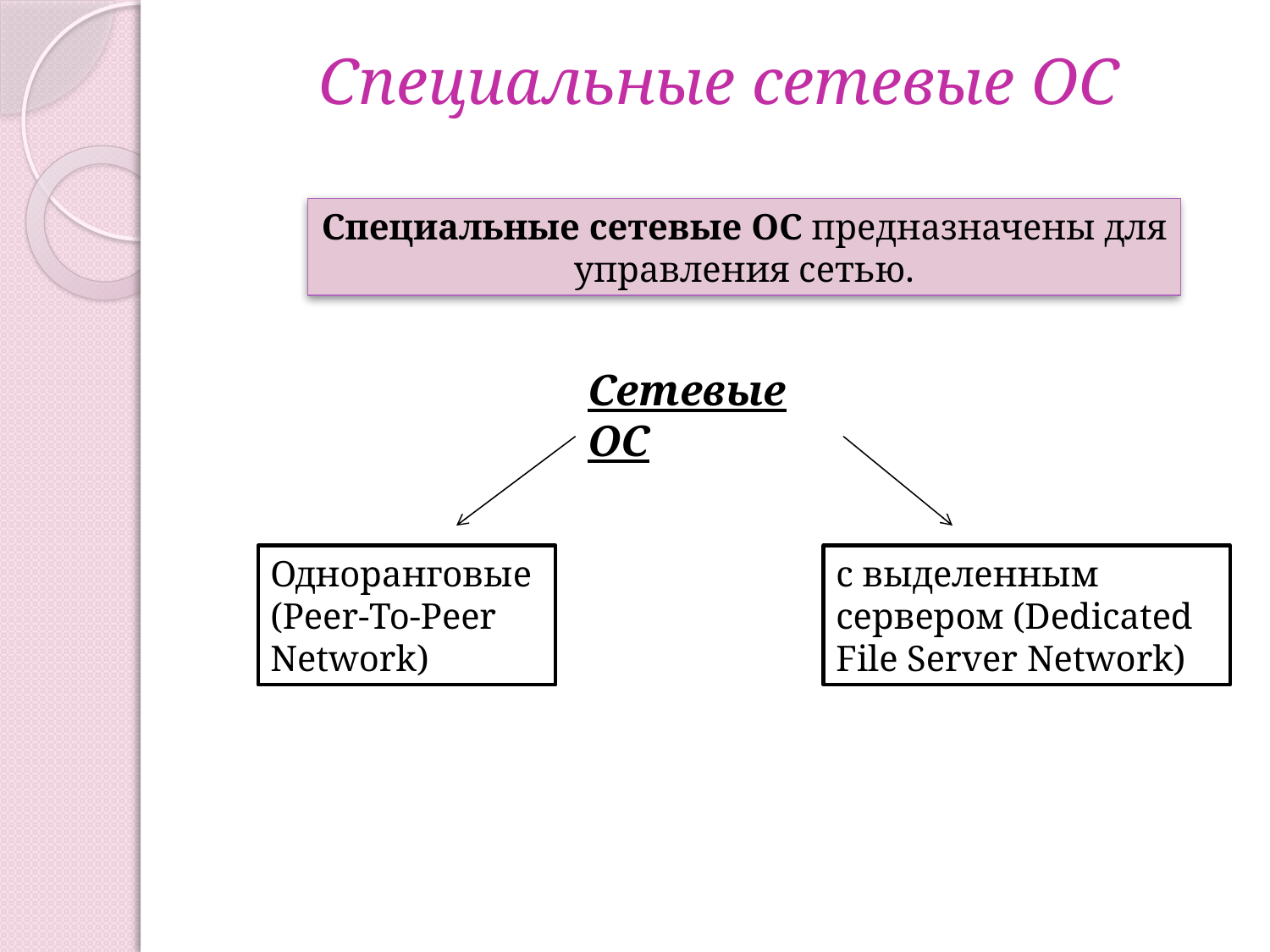

# Специальные сетевые ОС
Специальные сетевые ОС предназначены для управления сетью.
Сетевые ОС
Одноранговые (Peer-To-Peer Network)
с выделенным сервером (Dedicated File Server Network)